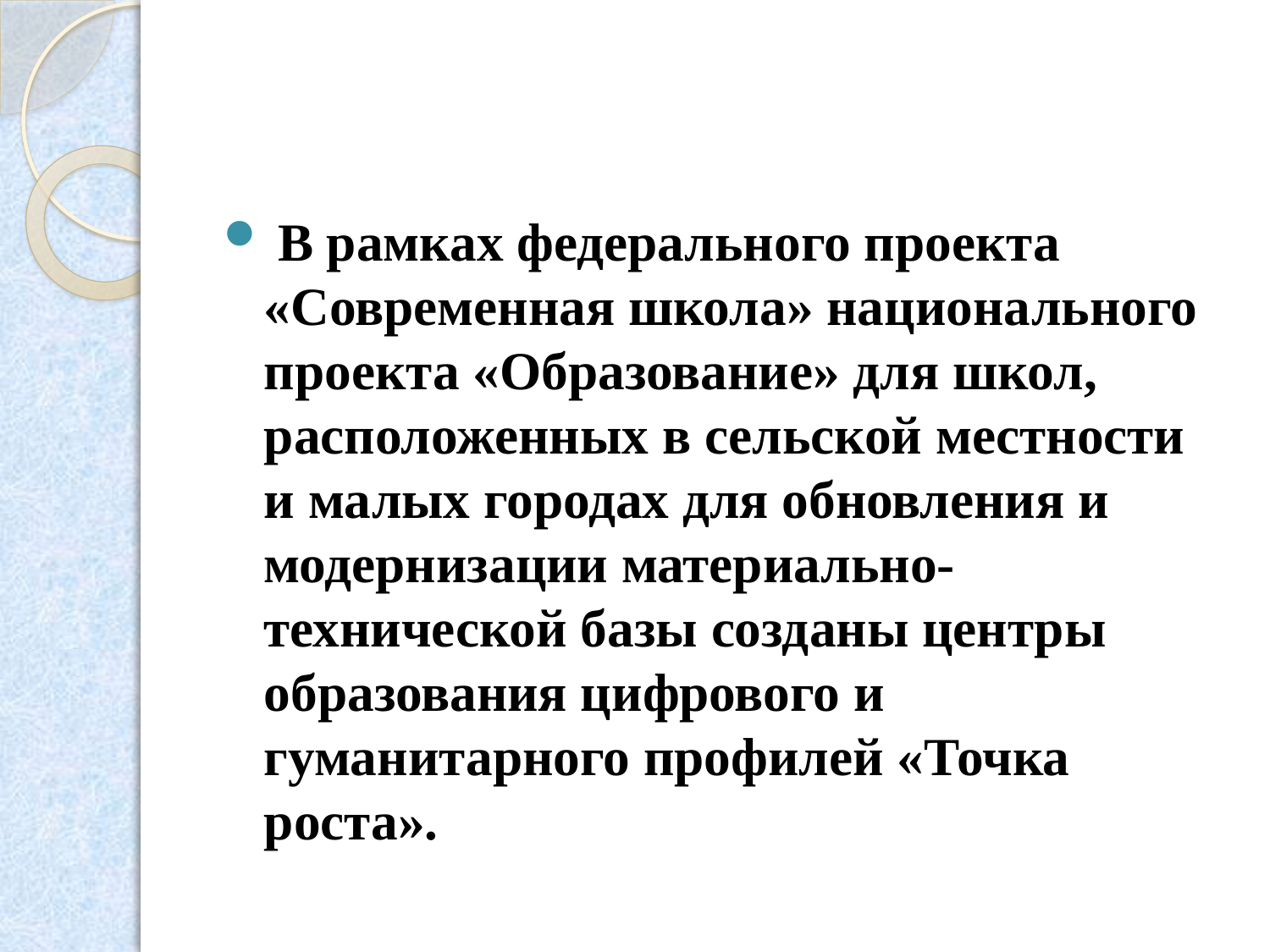

#
 В рамках федерального проекта «Современная школа» национального проекта «Образование» для школ, расположенных в сельской местности и малых городах для обновления и модернизации материально-технической базы созданы центры образования цифрового и гуманитарного профилей «Точка роста».